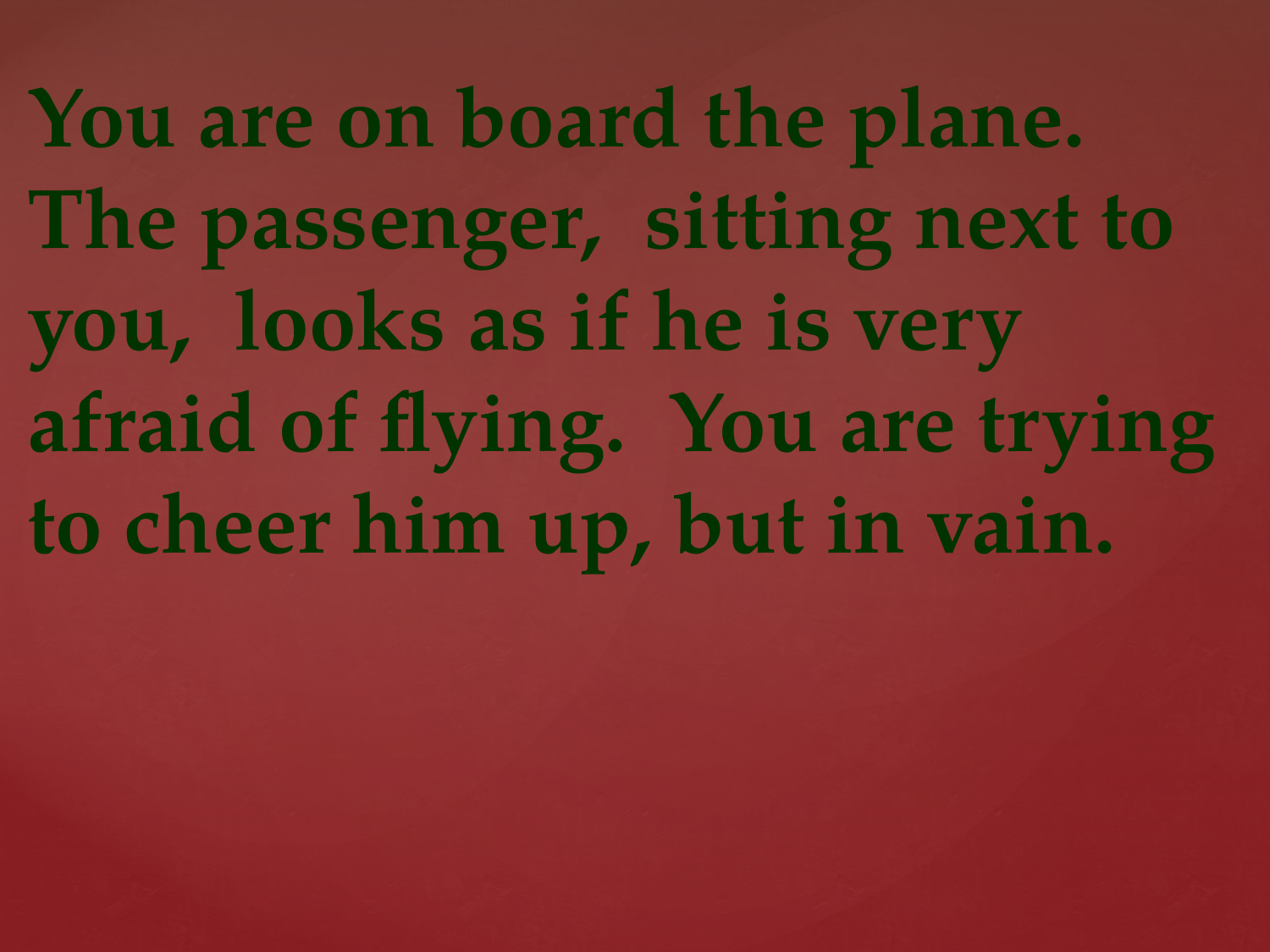

You are on board the plane. The passenger,  sitting next to you,  looks as if he is very afraid of flying.  You are trying to cheer him up, but in vain.